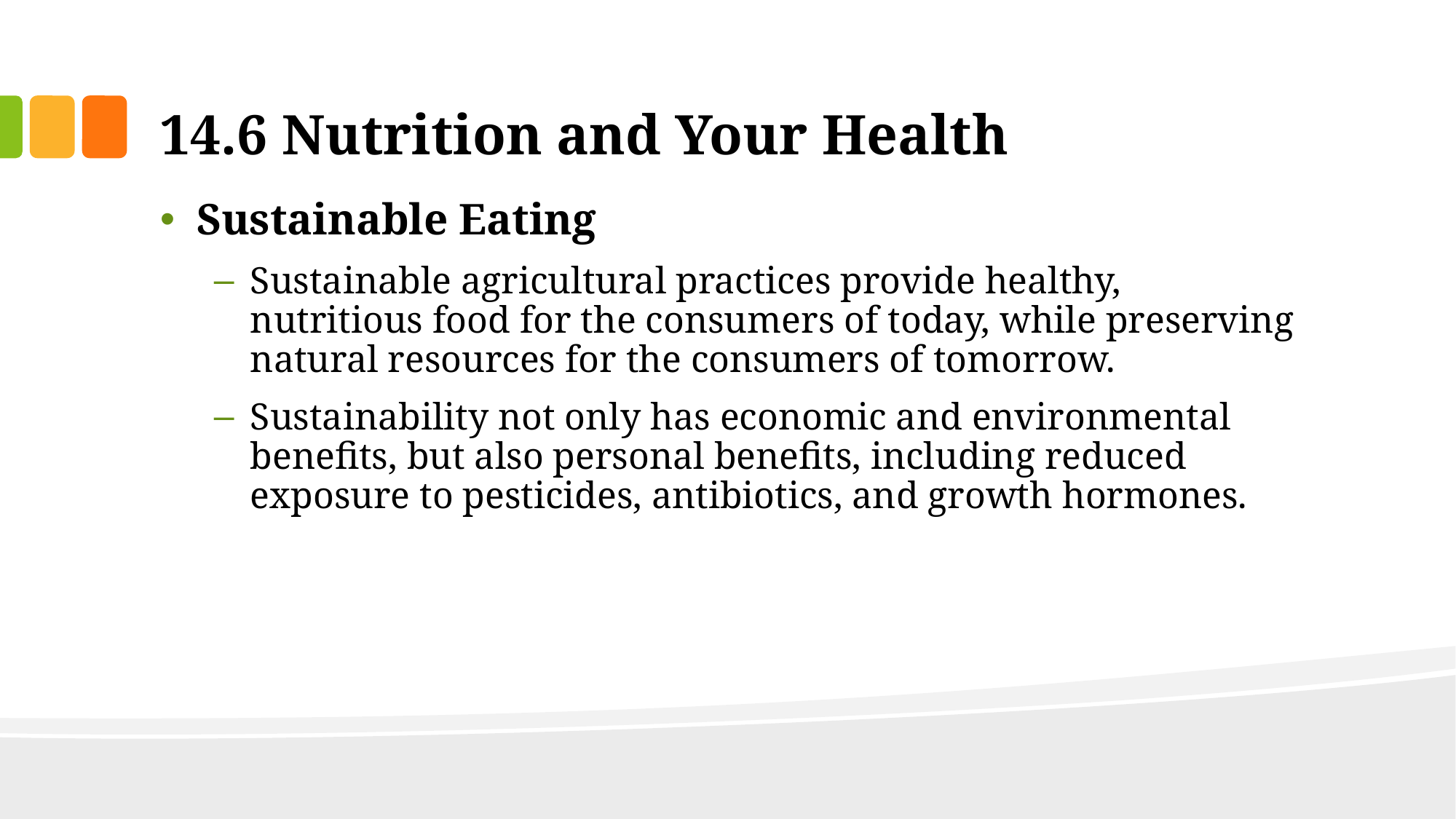

# 14.6 Nutrition and Your Health
Sustainable Eating
Sustainable agricultural practices provide healthy, nutritious food for the consumers of today, while preserving natural resources for the consumers of tomorrow.
Sustainability not only has economic and environmental benefits, but also personal benefits, including reduced exposure to pesticides, antibiotics, and growth hormones.